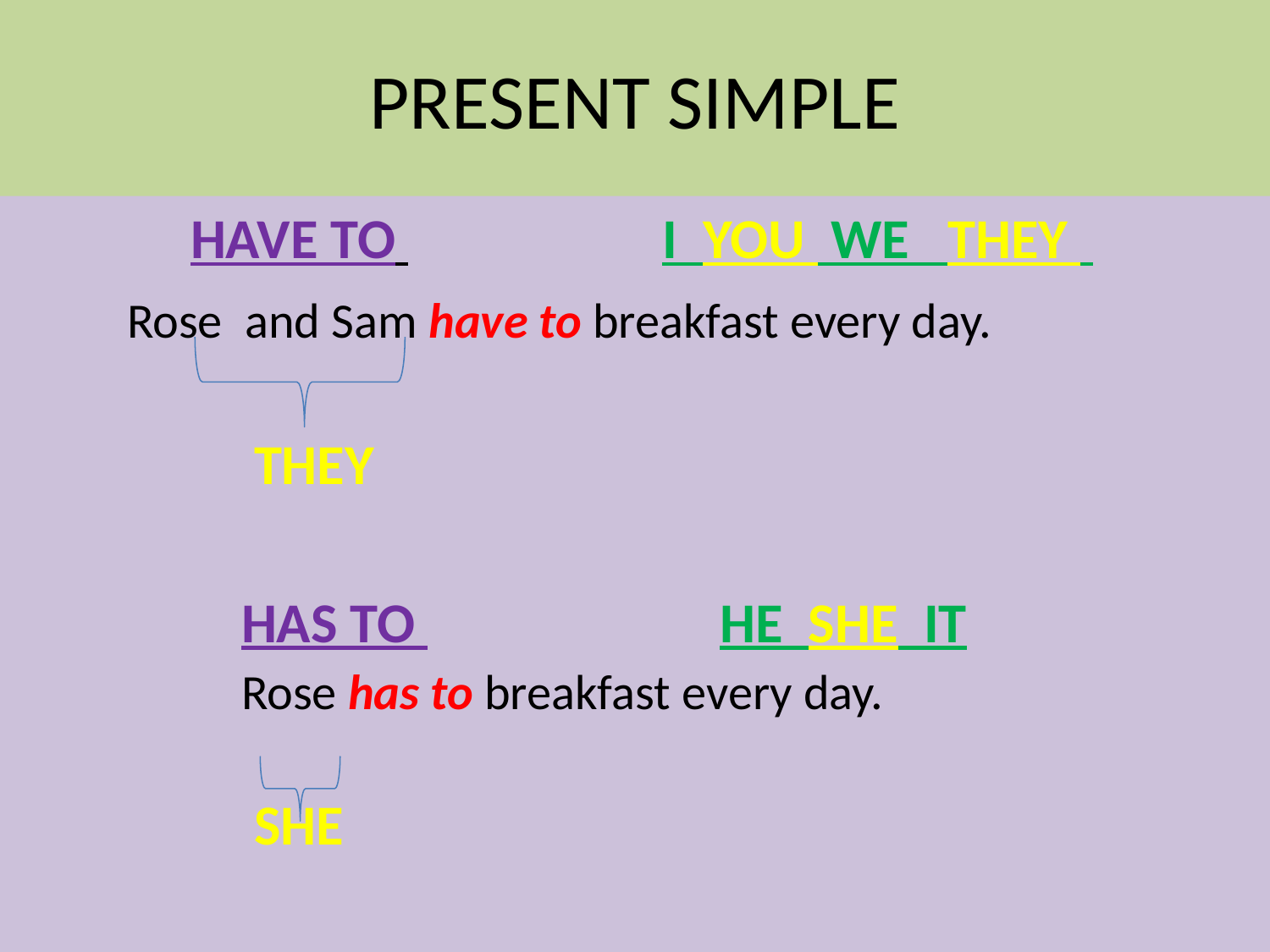

# PRESENT SIMPLE
              HAVE TO                     I  YOU  WE   THEY
         Rose  and Sam have to breakfast every day.

                   THEY

                  HAS TO                        HE  SHE  IT
                  Rose has to breakfast every day.

                   SHE